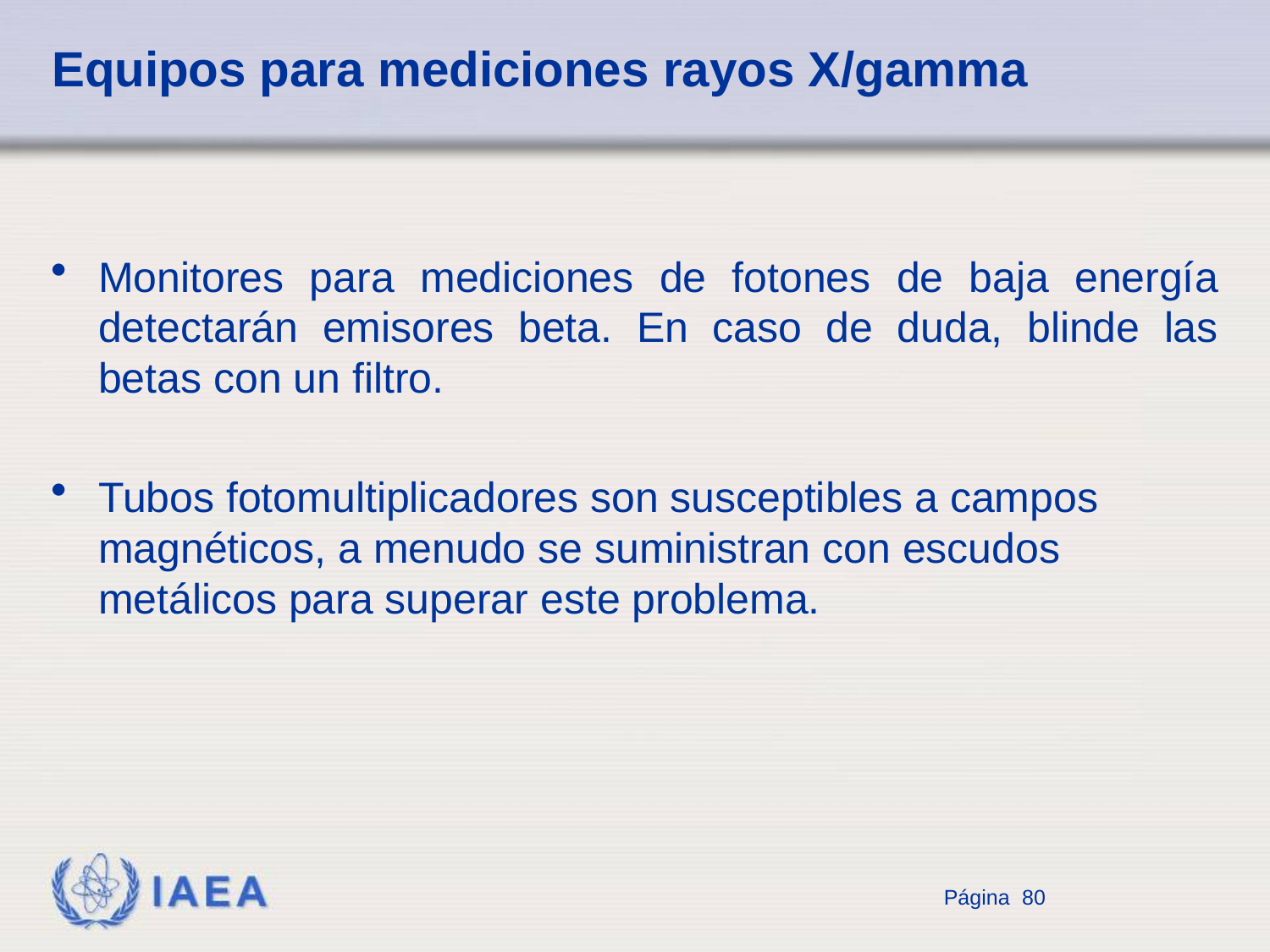

# Equipos para mediciones rayos X/gamma
Monitores para mediciones de fotones de baja energía detectarán emisores beta. En caso de duda, blinde las betas con un filtro.

Tubos fotomultiplicadores son susceptibles a campos magnéticos, a menudo se suministran con escudos metálicos para superar este problema.